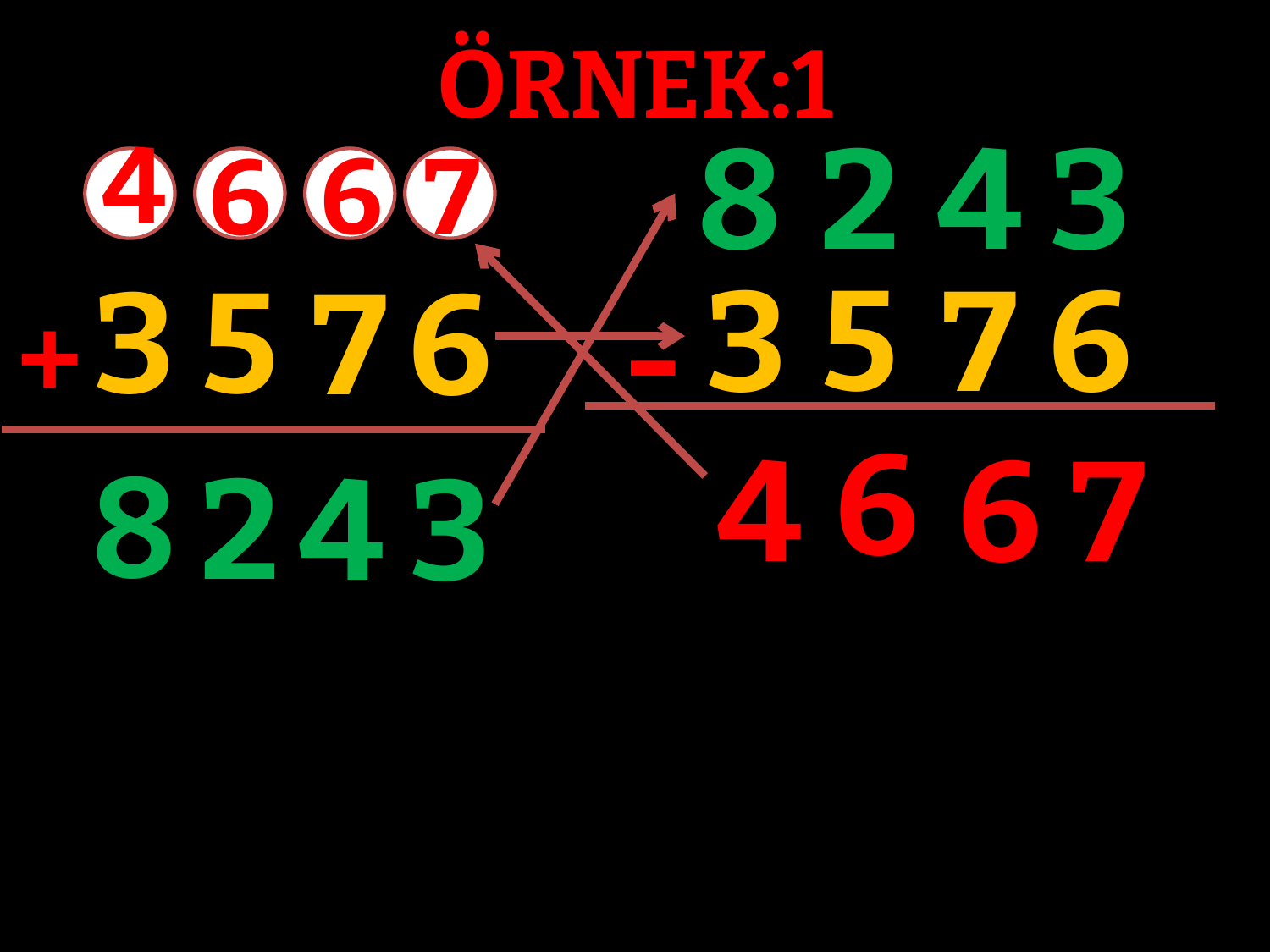

ÖRNEK:1
2
8
4
3
4
7
6
6

5
3
7
6
3
5
7
6
-
+
6
6
7
4
8
2
4
3